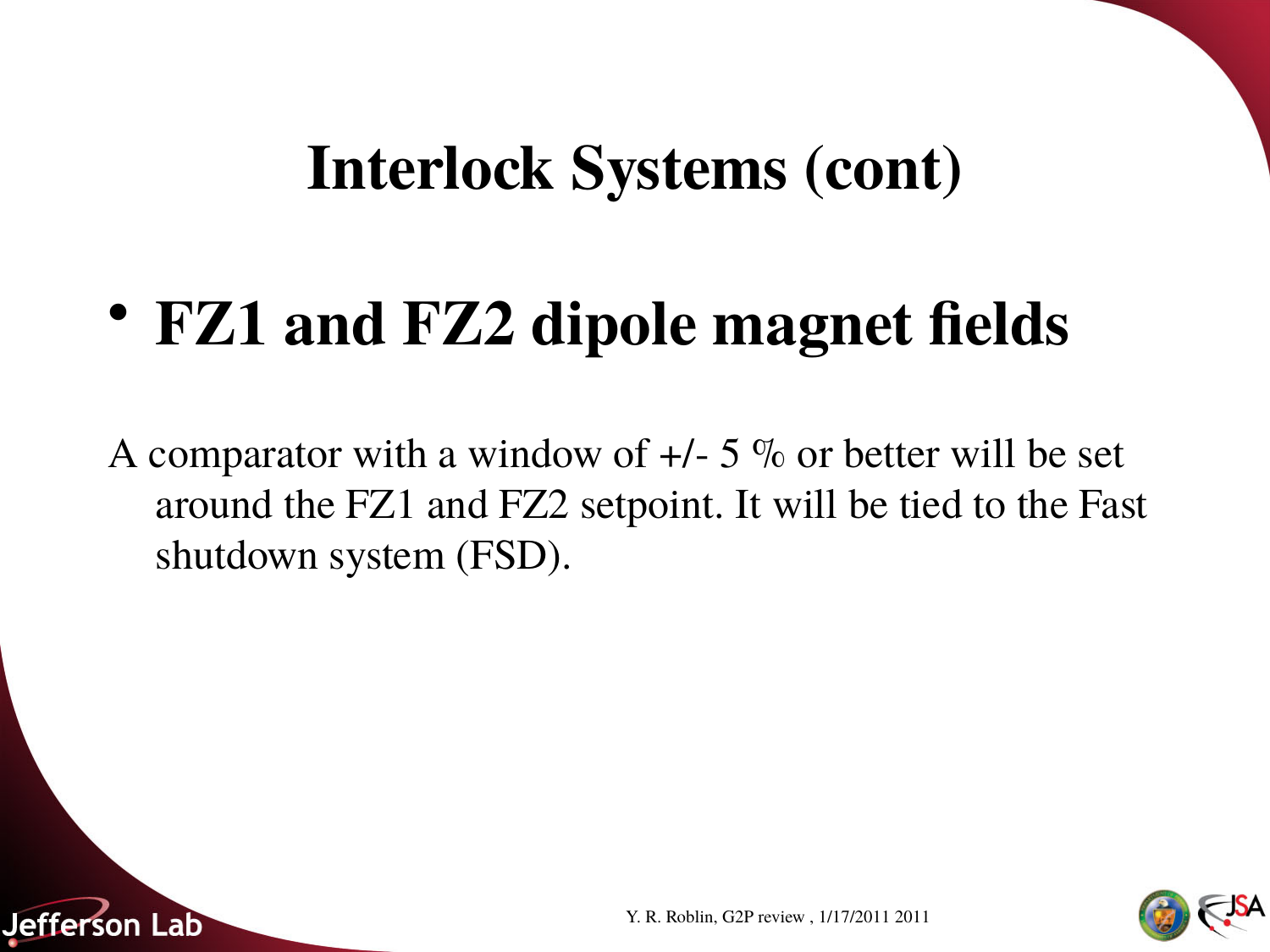

# Interlock Systems (cont)
FZ1 and FZ2 dipole magnet fields

A comparator with a window of +/- 5 % or better will be set around the FZ1 and FZ2 setpoint. It will be tied to the Fast shutdown system (FSD).